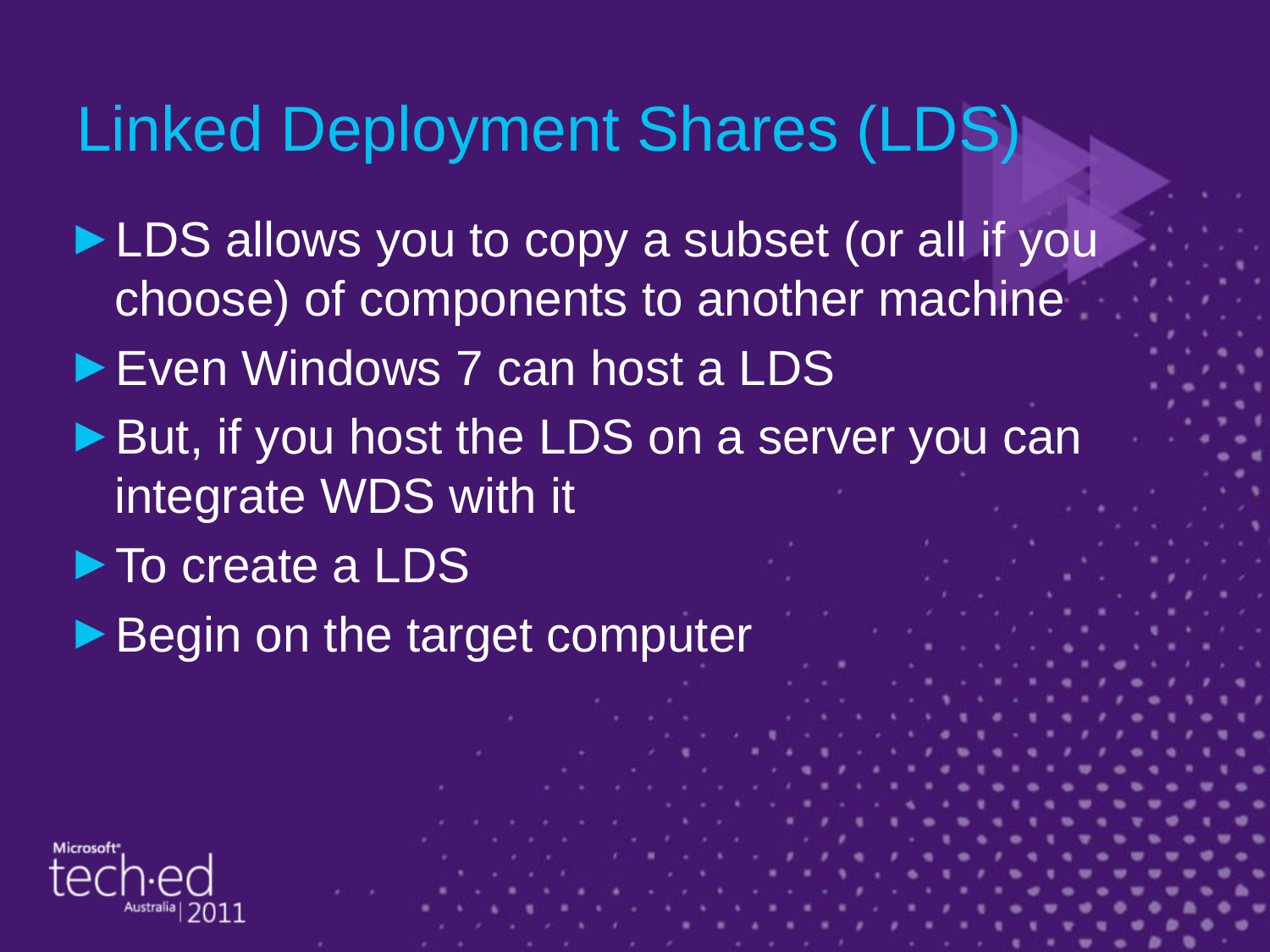

# Linked Deployment Shares (LDS)
LDS allows you to copy a subset (or all if you choose) of components to another machine
Even Windows 7 can host a LDS
But, if you host the LDS on a server you can integrate WDS with it
To create a LDS
Begin on the target computer